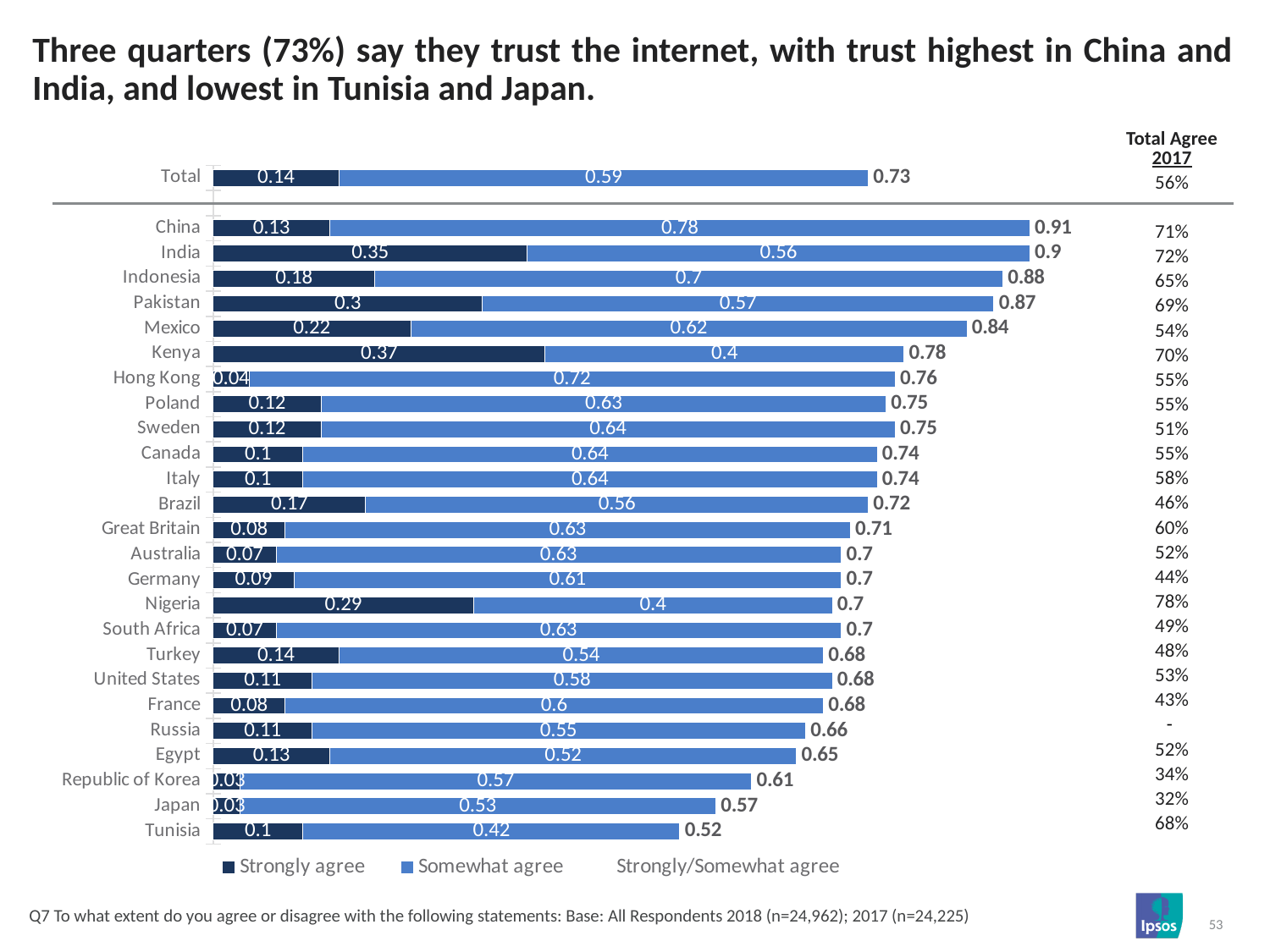

# Three quarters (73%) say they trust the internet, with trust highest in China and India, and lowest in Tunisia and Japan.
| Total Agree 2017 |
| --- |
| 56% |
|  |
| 71% |
| 72% |
| 65% |
| 69% |
| 54% |
| 70% |
| 55% |
| 55% |
| 51% |
| 55% |
| 58% |
| 46% |
| 60% |
| 52% |
| 44% |
| 78% |
| 49% |
| 48% |
| 53% |
| 43% |
| - |
| 52% |
| 34% |
| 32% |
| 68% |

### Chart

| Category | Strongly agree | Somewhat agree | Strongly/Somewhat agree |
|---|---|---|---|
| Total | 0.14 | 0.59 | 0.73 |
|  | None | None | None |
| China | 0.13 | 0.78 | 0.91 |
| India | 0.35 | 0.56 | 0.9 |
| Indonesia | 0.18 | 0.7 | 0.88 |
| Pakistan | 0.3 | 0.57 | 0.87 |
| Mexico | 0.22 | 0.62 | 0.84 |
| Kenya | 0.37 | 0.4 | 0.78 |
| Hong Kong | 0.04 | 0.72 | 0.76 |
| Poland | 0.12 | 0.63 | 0.75 |
| Sweden | 0.12 | 0.64 | 0.75 |
| Canada | 0.1 | 0.64 | 0.74 |
| Italy | 0.1 | 0.64 | 0.74 |
| Brazil | 0.17 | 0.56 | 0.72 |
| Great Britain | 0.08 | 0.63 | 0.71 |
| Australia | 0.07 | 0.63 | 0.7 |
| Germany | 0.09 | 0.61 | 0.7 |
| Nigeria | 0.29 | 0.4 | 0.7 |
| South Africa | 0.07 | 0.63 | 0.7 |
| Turkey | 0.14 | 0.54 | 0.68 |
| United States | 0.11 | 0.58 | 0.68 |
| France | 0.08 | 0.6 | 0.68 |
| Russia | 0.11 | 0.55 | 0.66 |
| Egypt | 0.13 | 0.52 | 0.65 |
| Republic of Korea | 0.03 | 0.57 | 0.61 |
| Japan | 0.03 | 0.53 | 0.57 |
| Tunisia | 0.1 | 0.42 | 0.52 |
Q7 To what extent do you agree or disagree with the following statements: Base: All Respondents 2018 (n=24,962); 2017 (n=24,225)